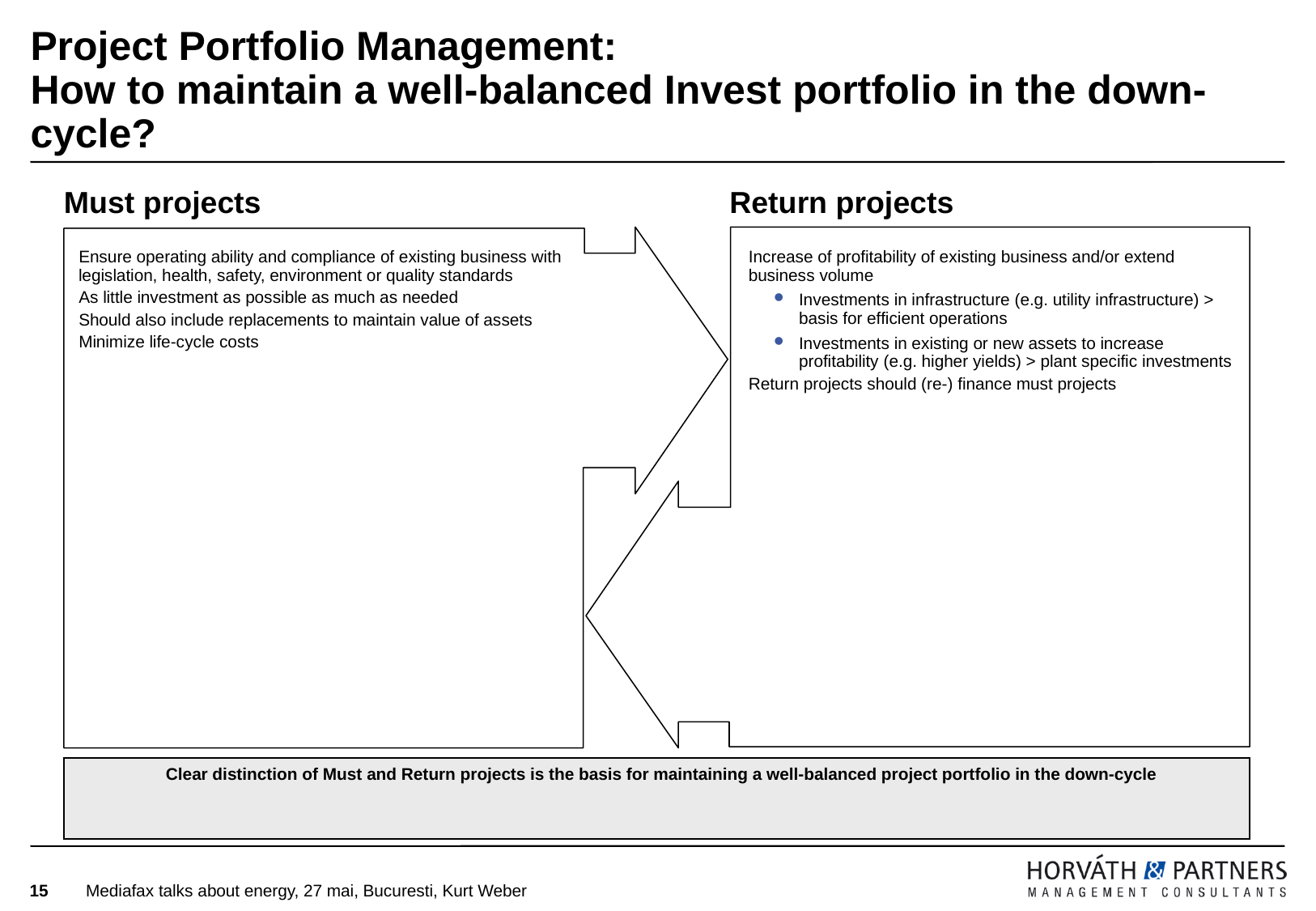

# Project Portfolio Management: How to maintain a well-balanced Invest portfolio in the down-cycle?
Must projects
Return projects

Ensure operating ability and compliance of existing business with legislation, health, safety, environment or quality standards
As little investment as possible as much as needed
Should also include replacements to maintain value of assets
Minimize life-cycle costs
Increase of profitability of existing business and/or extend business volume
Investments in infrastructure (e.g. utility infrastructure) > basis for efficient operations
Investments in existing or new assets to increase profitability (e.g. higher yields) > plant specific investments
Return projects should (re-) finance must projects

Clear distinction of Must and Return projects is the basis for maintaining a well-balanced project portfolio in the down-cycle
15
Mediafax talks about energy, 27 mai, Bucuresti, Kurt Weber